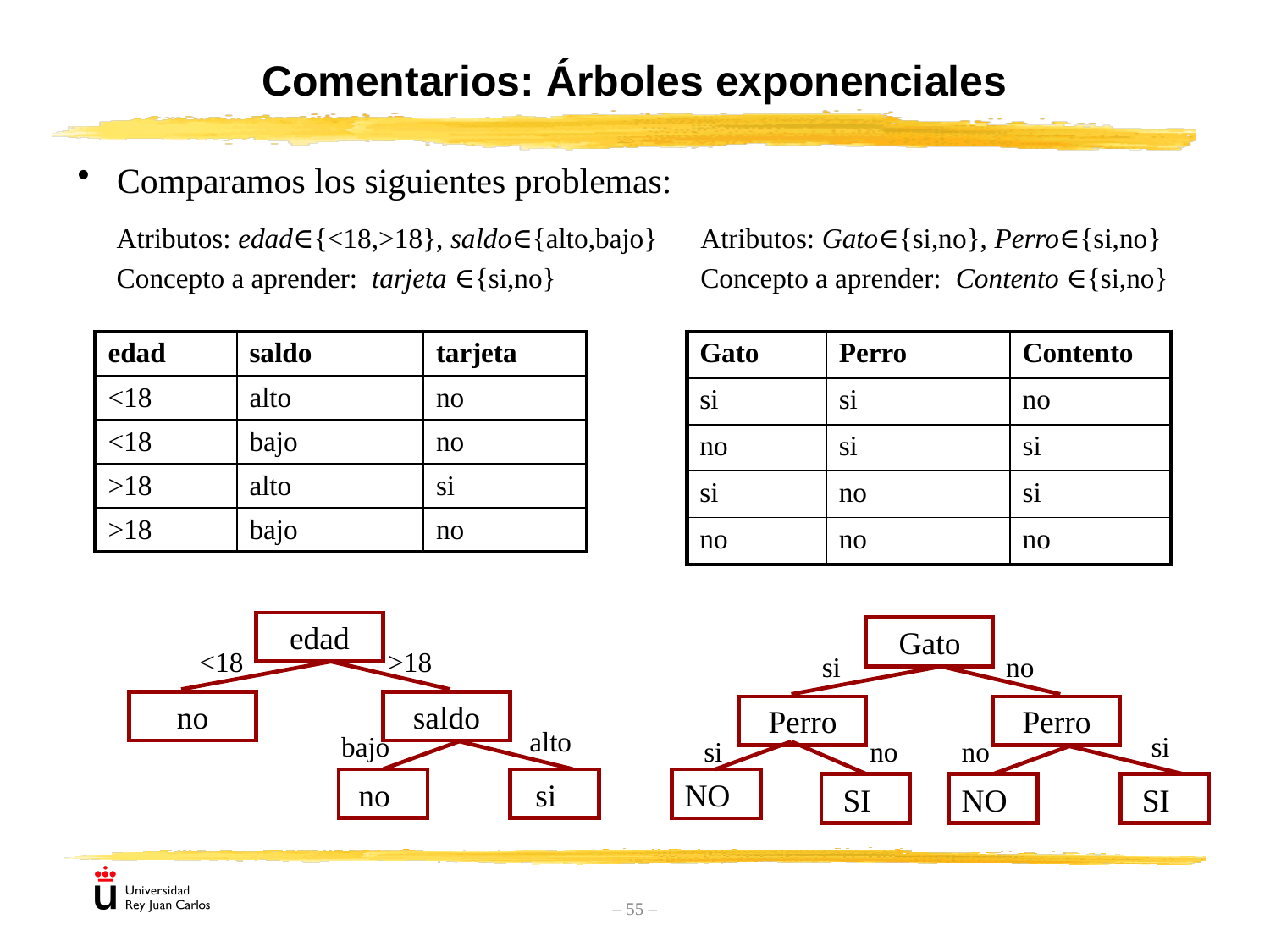

# Comentarios: Árboles exponenciales
Comparamos los siguientes problemas:

Atributos: edad∈{<18,>18}, saldo∈{alto,bajo}
Concepto a aprender:  tarjeta ∈{si,no}
Atributos: Gato∈{si,no}, Perro∈{si,no}
Concepto a aprender:  Contento ∈{si,no}
| edad | saldo | tarjeta |
| --- | --- | --- |
| <18 | alto | no |
| <18 | bajo | no |
| >18 | alto | si |
| >18 | bajo | no |
| Gato | Perro | Contento |
| --- | --- | --- |
| si | si | no |
| no | si | si |
| si | no | si |
| no | no | no |
edad
<18
>18

no
saldo
alto
bajo

no

si
Gato
si
no

Perro
Perro
si
si
no
no

NO

SI
NO

SI
– 55 –